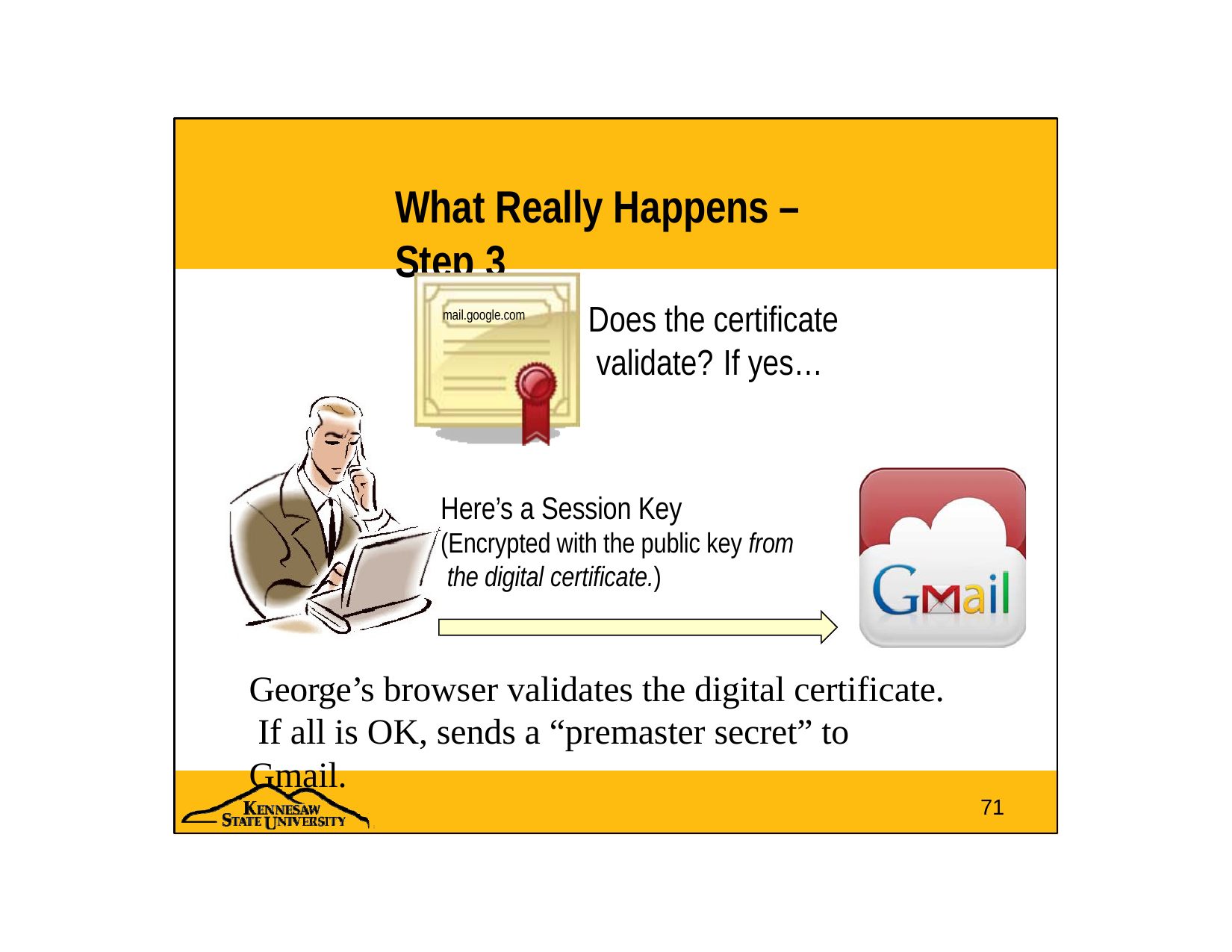

# What Really Happens – Step 3

Does the certificate  validate?	If yes…
mail.google.com

Here’s a Session Key  (Encrypted with the public key from  the digital certificate.)

George’s browser validates the digital certificate.  If all is OK, sends a “premaster secret” to Gmail.

71